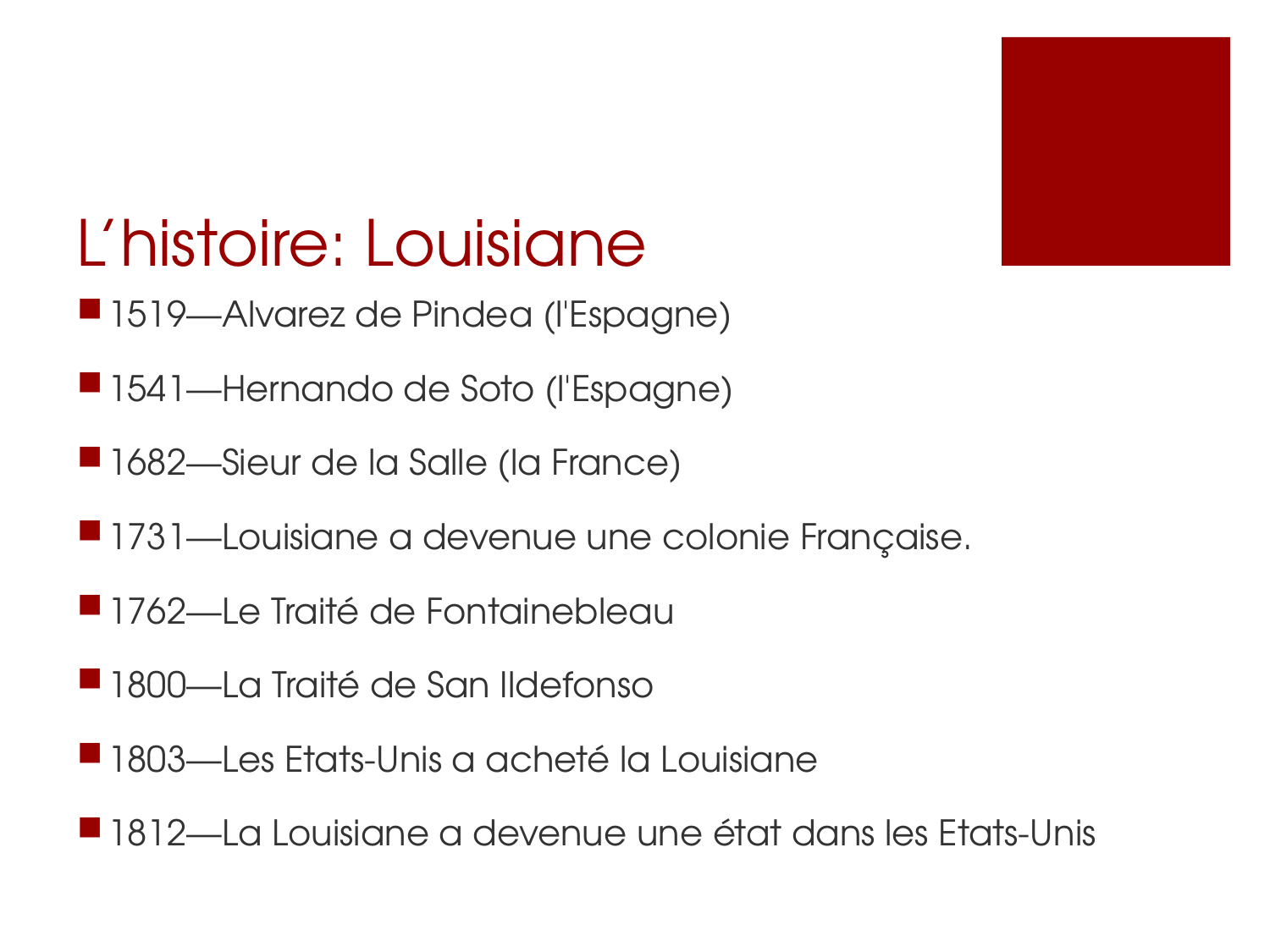

# L’histoire: Louisiane
1519—Alvarez de Pindea (l'Espagne)
1541—Hernando de Soto (l'Espagne)
1682—Sieur de la Salle (la France)
1731—Louisiane a devenue une colonie Française.
1762—Le Traité de Fontainebleau
1800—La Traité de San Ildefonso
1803—Les Etats-Unis a acheté la Louisiane
1812—La Louisiane a devenue une état dans les Etats-Unis